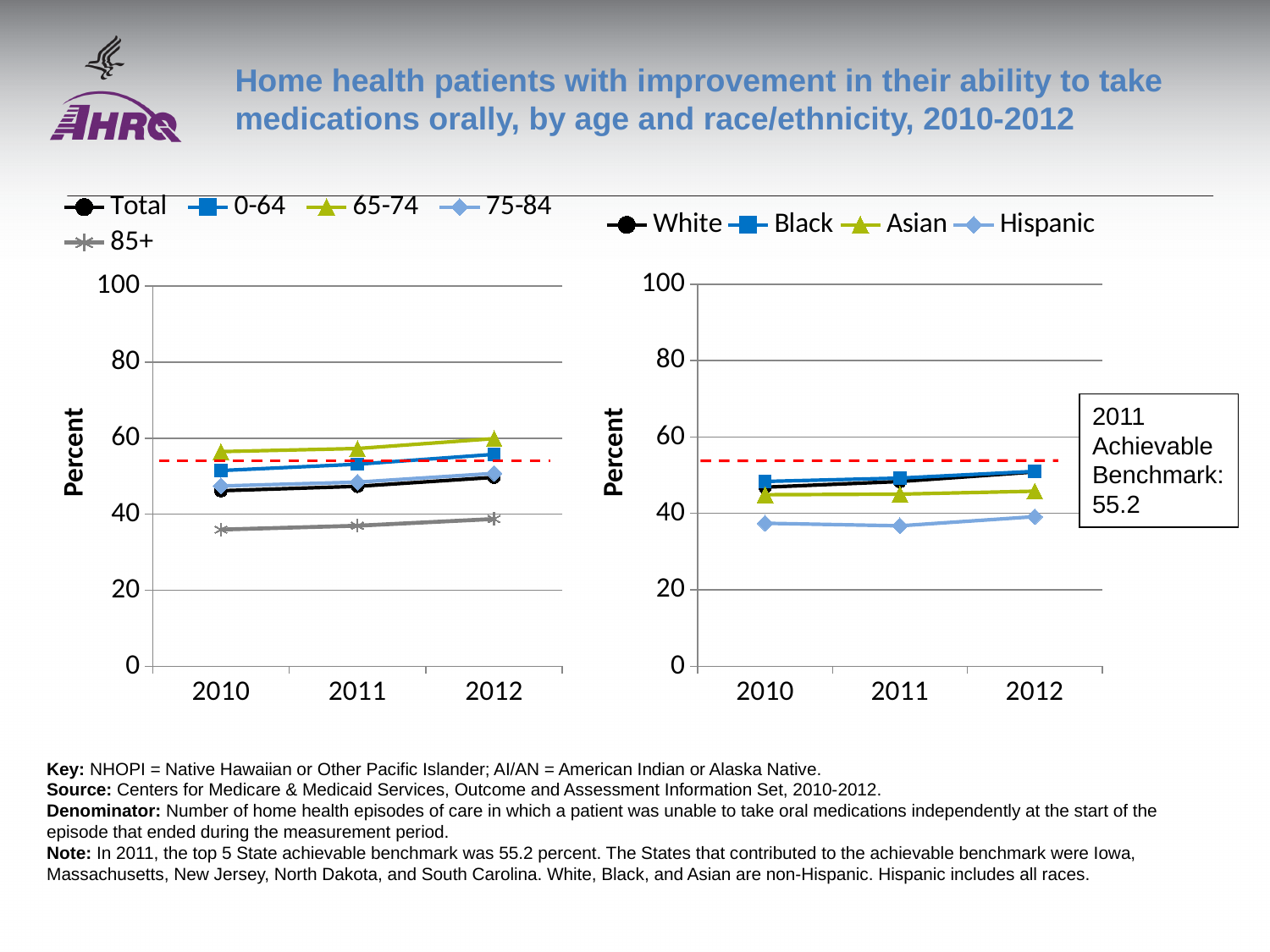

# Home health patients with improvement in their ability to take medications orally, by age and race/ethnicity, 2010-2012

### Chart

| Category | Total | 0-64 | 65-74 | 75-84 | 85+ |
|---|---|---|---|---|---|
| 2010 | 46.15 | 51.47 | 56.46 | 47.41 | 35.94 |
| 2011 | 47.31 | 53.14 | 57.28 | 48.42 | 36.95 |
| 2012 | 49.68 | 55.74 | 59.88 | 50.71 | 38.73 |

### Chart

| Category | White | Black | Asian | Hispanic |
|---|---|---|---|---|
| 2010 | 46.87 | 48.38 | 44.9 | 37.42 |
| 2011 | 48.37 | 49.25 | 45.05 | 36.76 |
| 2012 | 50.87 | 51.02 | 45.83 | 39.15 |
2011 Achievable Benchmark: 55.2
Key: NHOPI = Native Hawaiian or Other Pacific Islander; AI/AN = American Indian or Alaska Native.
Source: Centers for Medicare & Medicaid Services, Outcome and Assessment Information Set, 2010-2012.
Denominator: Number of home health episodes of care in which a patient was unable to take oral medications independently at the start of the episode that ended during the measurement period.
Note: In 2011, the top 5 State achievable benchmark was 55.2 percent. The States that contributed to the achievable benchmark were Iowa, Massachusetts, New Jersey, North Dakota, and South Carolina. White, Black, and Asian are non-Hispanic. Hispanic includes all races.